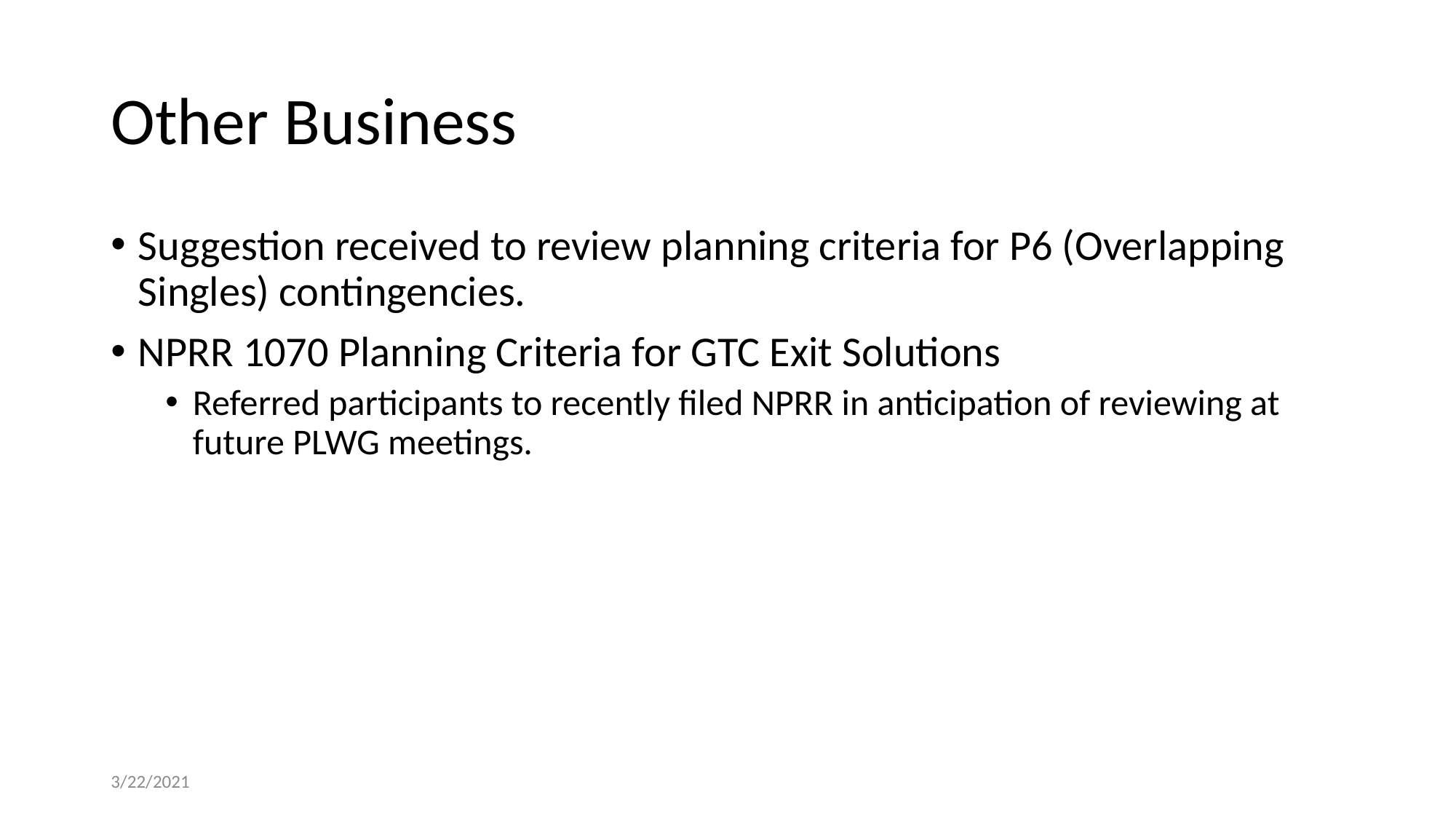

# Other Business
Suggestion received to review planning criteria for P6 (Overlapping Singles) contingencies.
NPRR 1070 Planning Criteria for GTC Exit Solutions
Referred participants to recently filed NPRR in anticipation of reviewing at future PLWG meetings.

3/22/2021